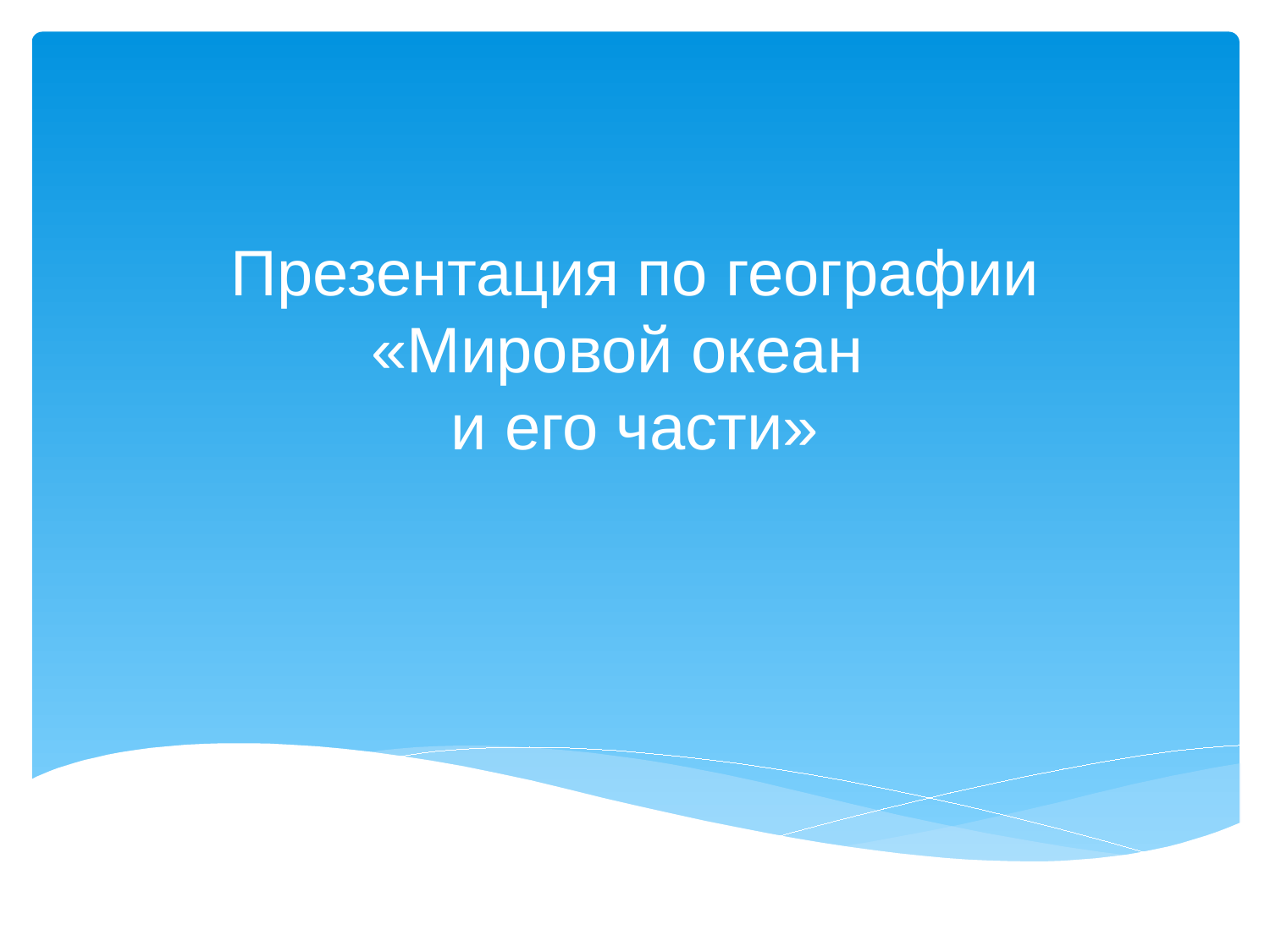

# Презентация по географии «Мировой океан и его части»